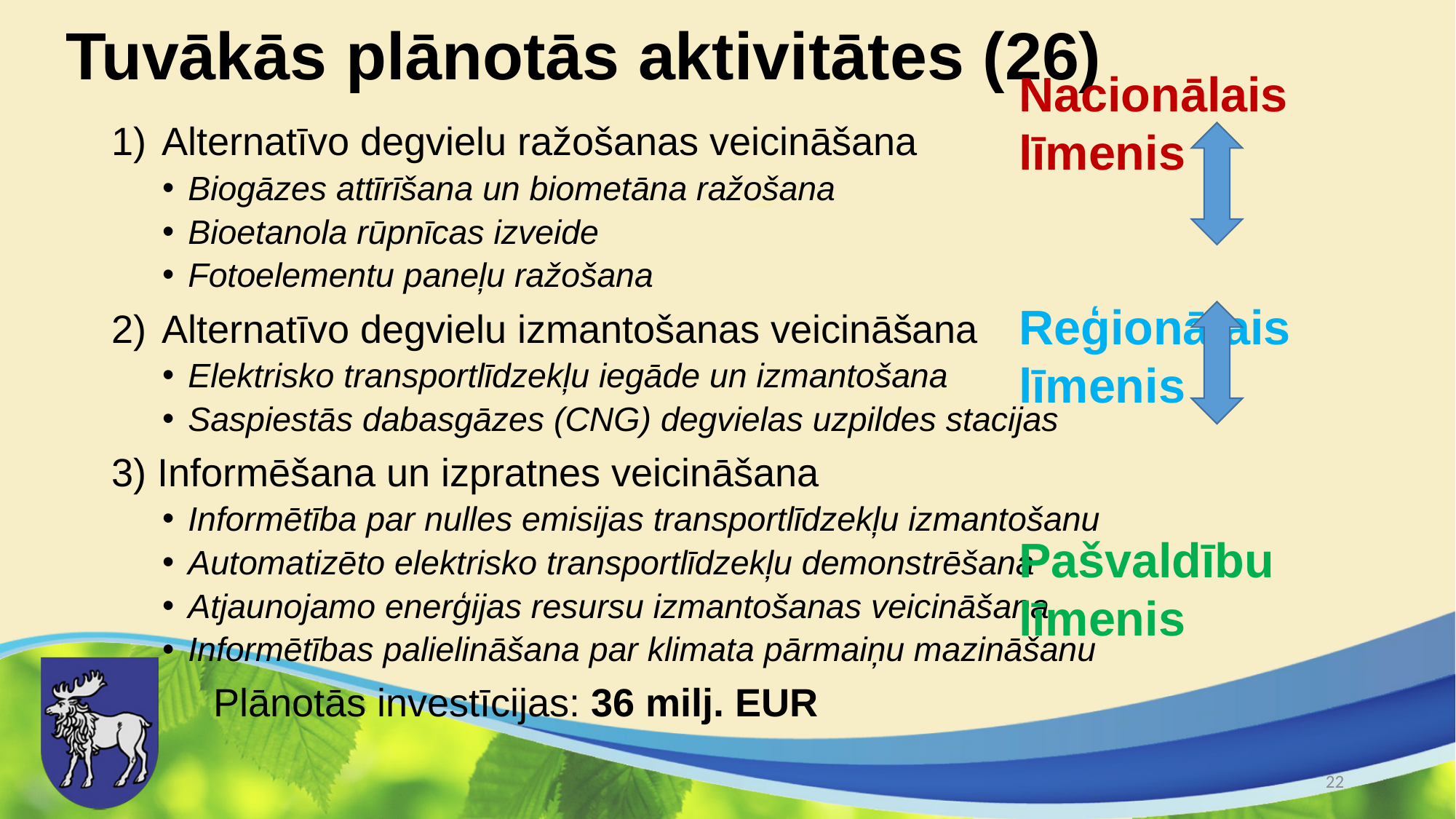

# Tuvākās plānotās aktivitātes (26)
Nacionālais līmenis

Reģionālais līmenis

Pašvaldību līmenis
Alternatīvo degvielu ražošanas veicināšana
Biogāzes attīrīšana un biometāna ražošana
Bioetanola rūpnīcas izveide
Fotoelementu paneļu ražošana
Alternatīvo degvielu izmantošanas veicināšana
Elektrisko transportlīdzekļu iegāde un izmantošana
Saspiestās dabasgāzes (CNG) degvielas uzpildes stacijas
3) Informēšana un izpratnes veicināšana
Informētība par nulles emisijas transportlīdzekļu izmantošanu
Automatizēto elektrisko transportlīdzekļu demonstrēšana
Atjaunojamo enerģijas resursu izmantošanas veicināšana
Informētības palielināšana par klimata pārmaiņu mazināšanu
				Plānotās investīcijas: 36 milj. EUR

22